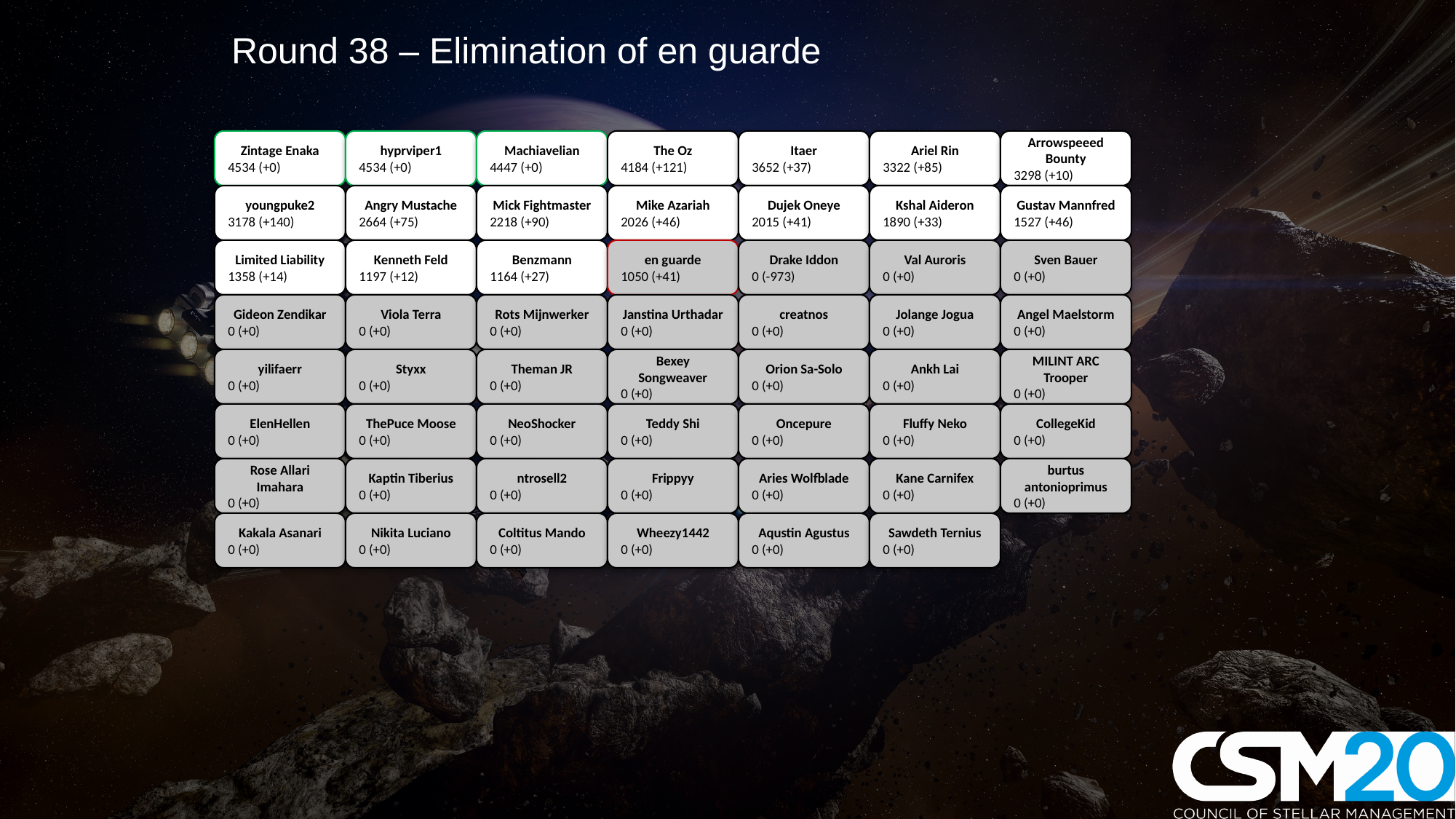

Round 38 – Elimination of en guarde
Zintage Enaka
4534 (+0)
hyprviper1
4534 (+0)
Machiavelian
4447 (+0)
The Oz
4184 (+121)
Itaer
3652 (+37)
Ariel Rin
3322 (+85)
Arrowspeeed Bounty
3298 (+10)
youngpuke2
3178 (+140)
Angry Mustache
2664 (+75)
Mick Fightmaster
2218 (+90)
Mike Azariah
2026 (+46)
Dujek Oneye
2015 (+41)
Kshal Aideron
1890 (+33)
Gustav Mannfred
1527 (+46)
Limited Liability
1358 (+14)
Kenneth Feld
1197 (+12)
Benzmann
1164 (+27)
en guarde
1050 (+41)
Drake Iddon
0 (-973)
Val Auroris
0 (+0)
Sven Bauer
0 (+0)
Gideon Zendikar
0 (+0)
Viola Terra
0 (+0)
Rots Mijnwerker
0 (+0)
Janstina Urthadar
0 (+0)
creatnos
0 (+0)
Jolange Jogua
0 (+0)
Angel Maelstorm
0 (+0)

yilifaerr
0 (+0)
Styxx
0 (+0)
Theman JR
0 (+0)
Bexey Songweaver
0 (+0)
Orion Sa-Solo
0 (+0)
Ankh Lai
0 (+0)
MILINT ARC Trooper
0 (+0)
ElenHellen
0 (+0)
ThePuce Moose
0 (+0)
NeoShocker
0 (+0)
Teddy Shi
0 (+0)
Oncepure
0 (+0)
Fluffy Neko
0 (+0)
CollegeKid
0 (+0)
Rose Allari Imahara
0 (+0)
Kaptin Tiberius
0 (+0)
ntrosell2
0 (+0)
Frippyy
0 (+0)
Aries Wolfblade
0 (+0)
Kane Carnifex
0 (+0)
burtus antonioprimus
0 (+0)
Kakala Asanari
0 (+0)
Nikita Luciano
0 (+0)
Coltitus Mando
0 (+0)
Wheezy1442
0 (+0)
Aqustin Agustus
0 (+0)
Sawdeth Ternius
0 (+0)
#